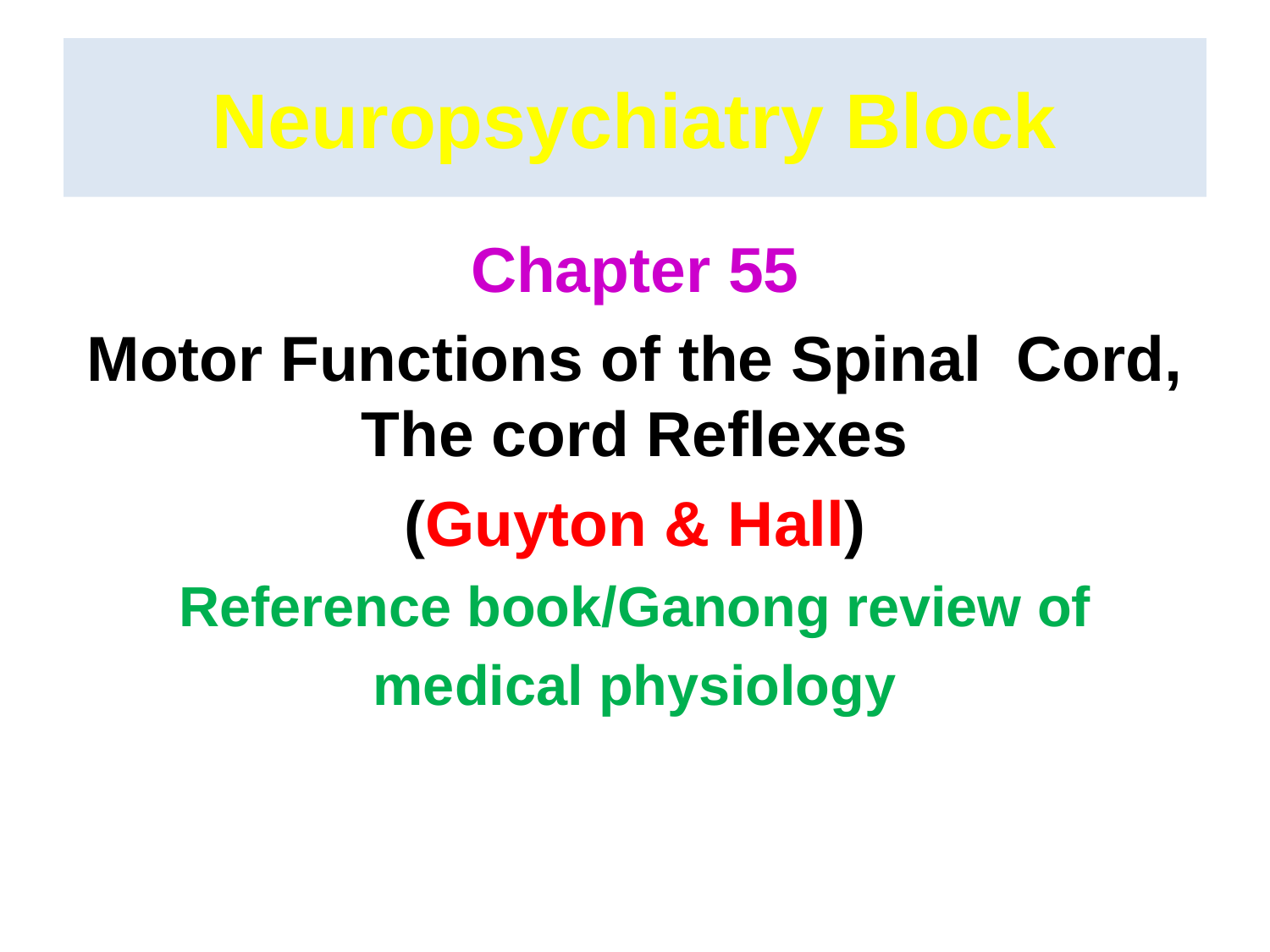

# Neuropsychiatry Block
Chapter 55
Motor Functions of the Spinal  Cord, The cord Reflexes
(Guyton & Hall)
Reference book/Ganong review of
medical physiology